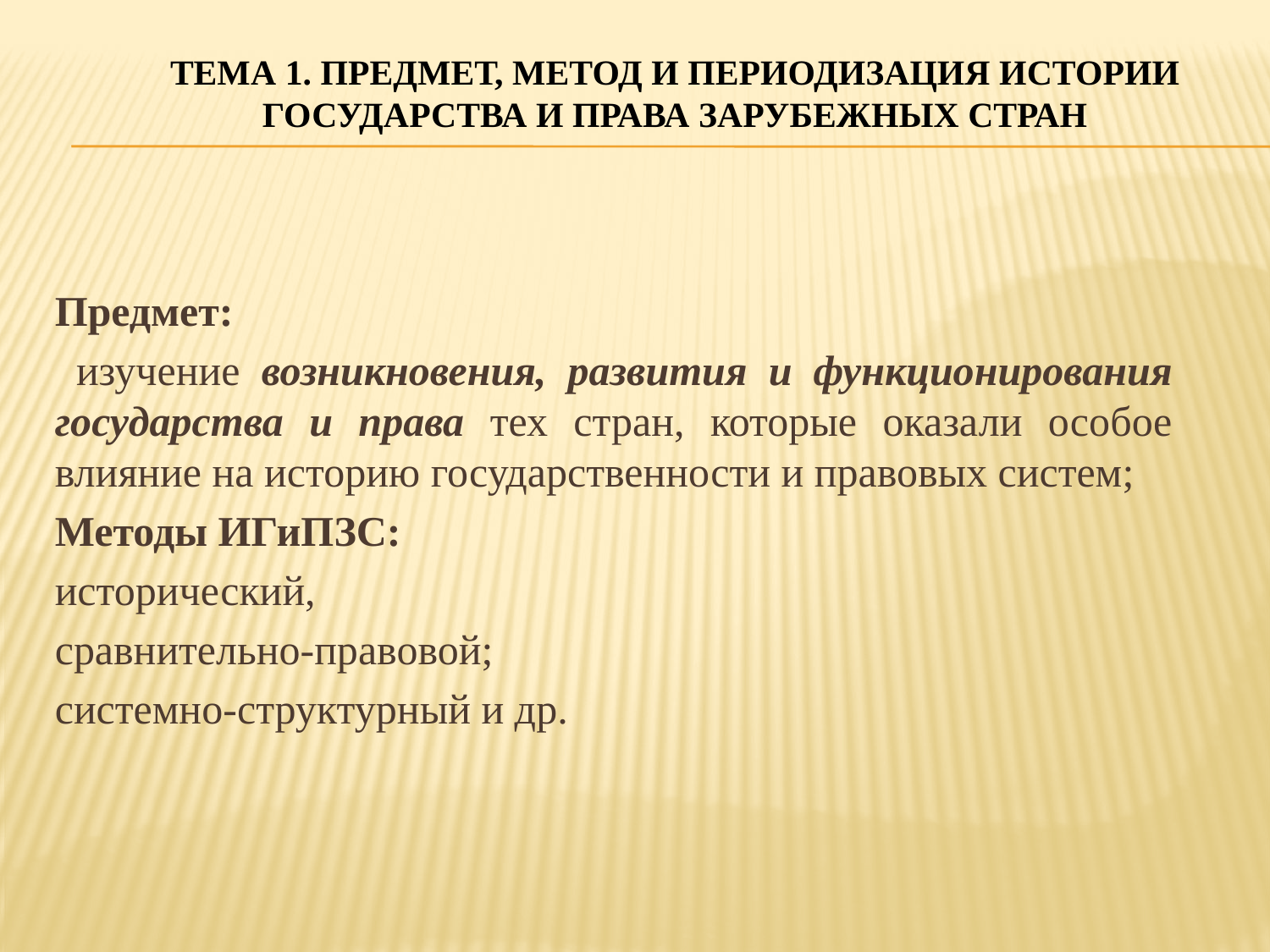

#
Тема 1. Предмет, метод и периодизация истории государства и права зарубежных стран
Предмет:
 изучение возникновения, развития и функционирования государства и права тех стран, которые оказали особое влияние на историю государственности и правовых систем;
Методы ИГиПЗС:
исторический,
сравнительно-правовой;
системно-структурный и др.